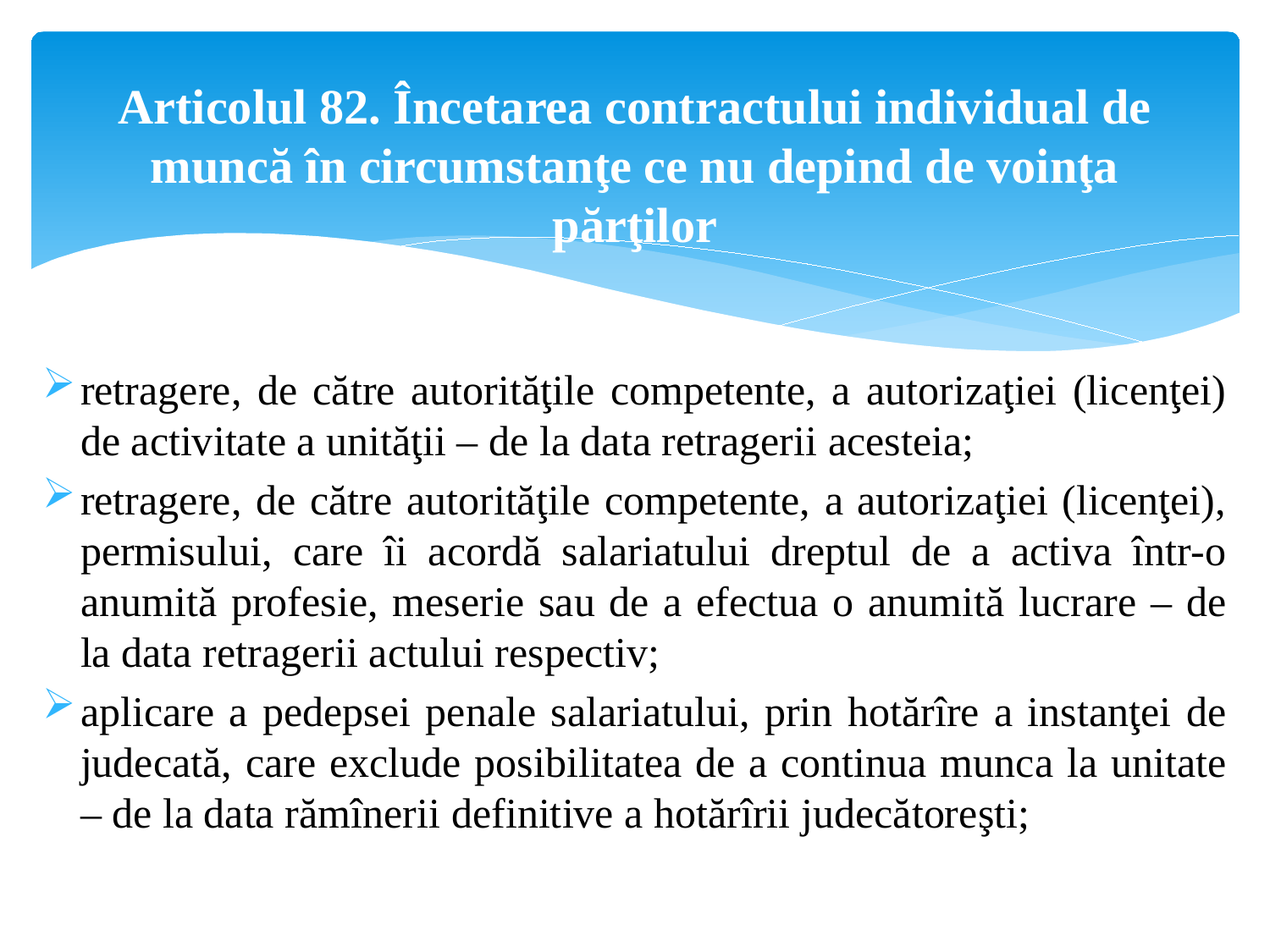

# Articolul 82. Încetarea contractului individual de muncă în circumstanţe ce nu depind de voinţa părţilor
retragere, de către autorităţile competente, a autorizaţiei (licenţei) de activitate a unităţii – de la data retragerii acesteia;
retragere, de către autorităţile competente, a autorizaţiei (licenţei), permisului, care îi acordă salariatului dreptul de a activa într-o anumită profesie, meserie sau de a efectua o anumită lucrare – de la data retragerii actului respectiv;
aplicare a pedepsei penale salariatului, prin hotărîre a instanţei de judecată, care exclude posibilitatea de a continua munca la unitate – de la data rămînerii definitive a hotărîrii judecătoreşti;